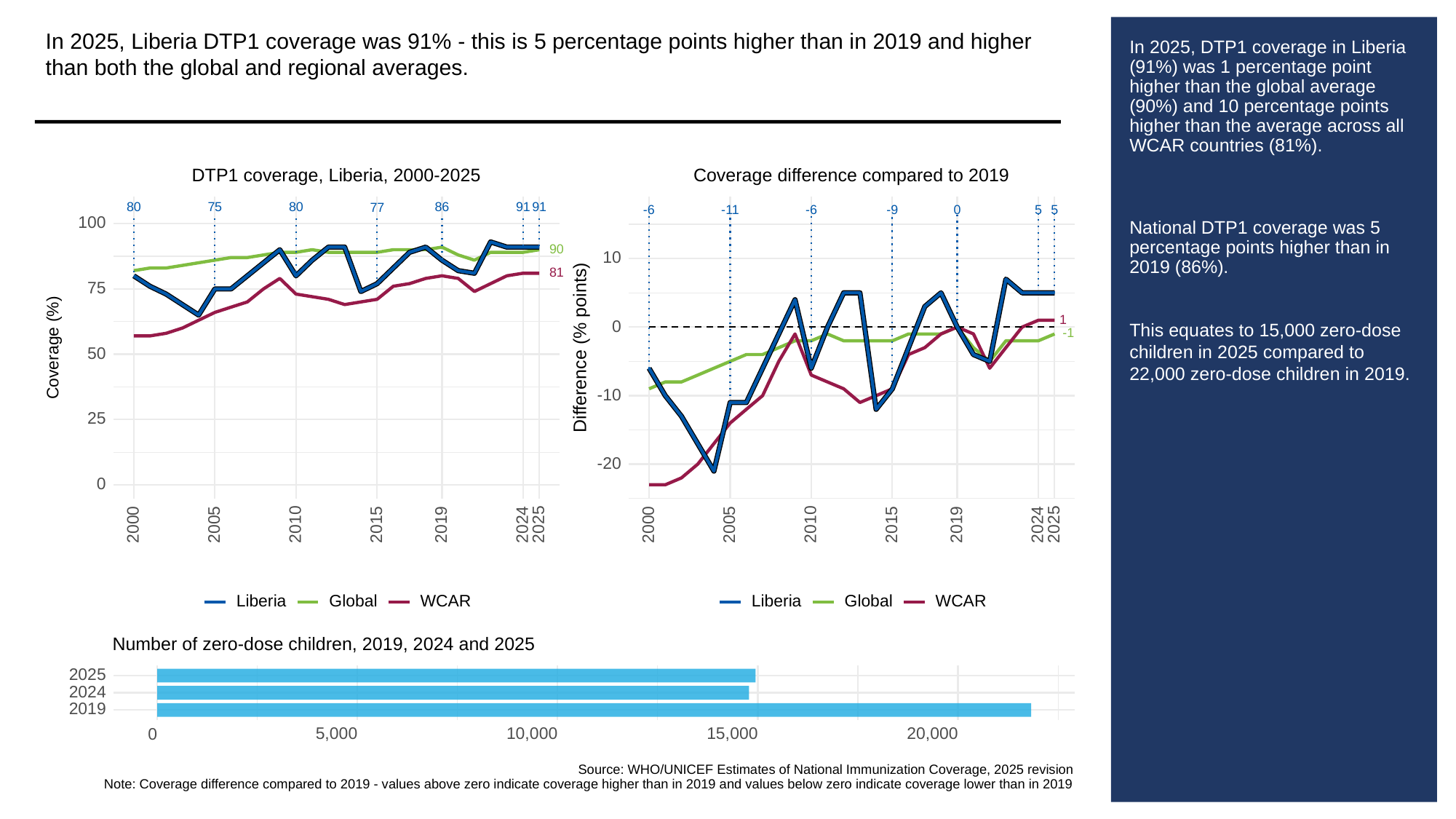

In 2025, Liberia DTP1 coverage was 91% - this is 5 percentage points higher than in 2019 and higher than both the global and regional averages.
# In 2025, DTP1 coverage in Liberia (91%) was 1 percentage point higher than the global average (90%) and 10 percentage points higher than the average across all WCAR countries (81%).

National DTP1 coverage was 5 percentage points higher than in 2019 (86%).

This equates to 15,000 zero-dose children in 2025 compared to 22,000 zero-dose children in 2019.

Coverage difference compared to 2019
DTP1 coverage, Liberia, 2000-2025

80
80
86
91
91
75
77
-6
-6
-9
0
-11
5
5

100

90

10

81

75

1

0

-1
Difference (% points)
Coverage (%)
50

-10

25

-20

0

2000
2005
2010
2015
2019
2024
2025
2000
2005
2010
2015
2019
2024
2025
Global
WCAR
Global
WCAR
Liberia
Liberia

Number of zero-dose children, 2019, 2024 and 2025

2025

2024

2019

5,000
10,000
15,000
20,000
0
Source: WHO/UNICEF Estimates of National Immunization Coverage, 2025 revision
Note: Coverage difference compared to 2019 - values above zero indicate coverage higher than in 2019 and values below zero indicate coverage lower than in 2019